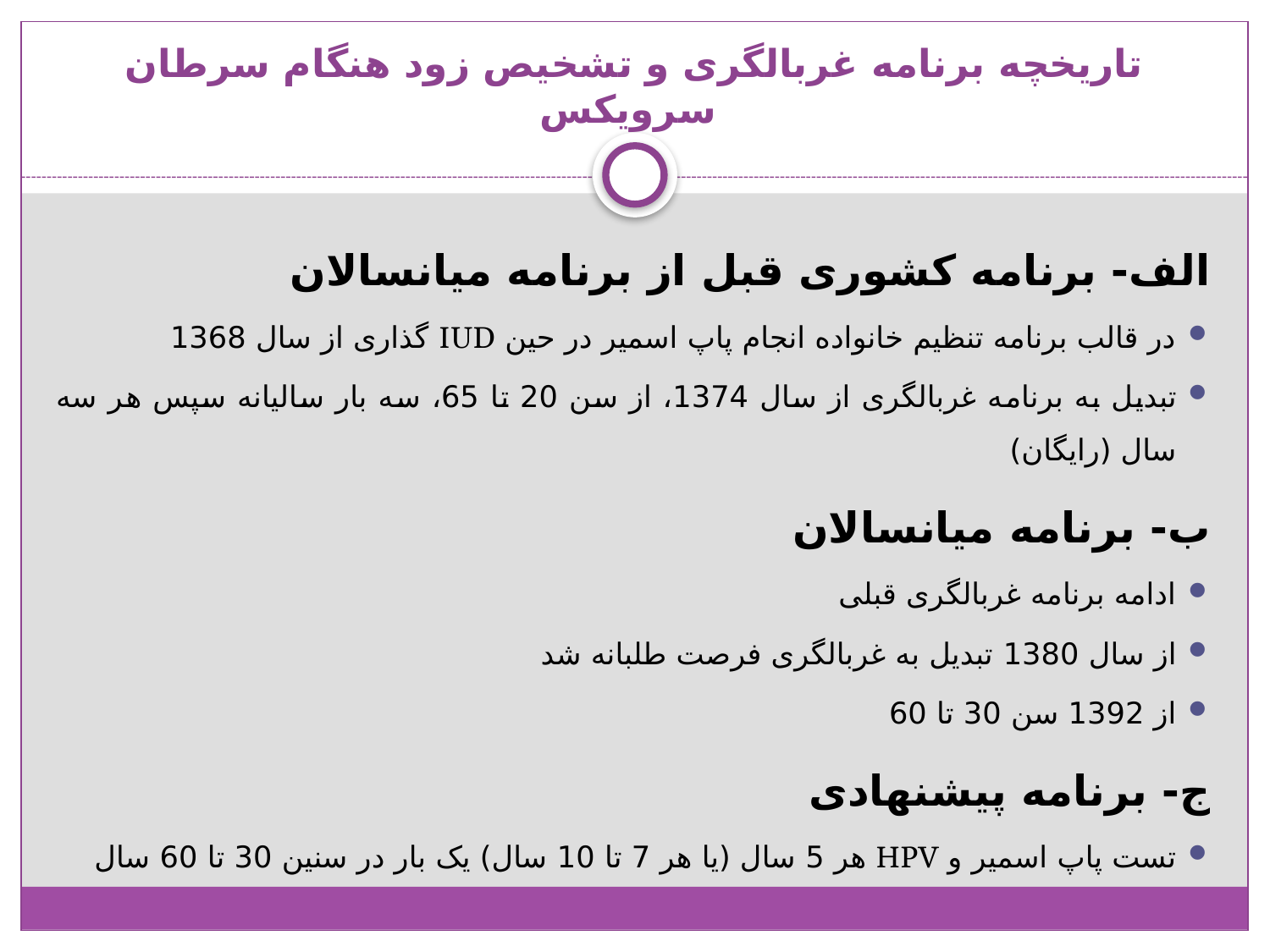

# تاریخچه برنامه غربالگری و تشخیص زود هنگام سرطان سرویکس
الف- برنامه کشوری قبل از برنامه میانسالان
در قالب برنامه تنظیم خانواده انجام پاپ اسمیر در حین IUD گذاری از سال 1368
تبدیل به برنامه غربالگری از سال 1374، از سن 20 تا 65، سه بار سالیانه سپس هر سه سال (رایگان)
ب- برنامه میانسالان
ادامه برنامه غربالگری قبلی
از سال 1380 تبدیل به غربالگری فرصت طلبانه شد
از 1392 سن 30 تا 60
ج- برنامه پیشنهادی
تست پاپ اسمیر و HPV هر 5 سال (یا هر 7 تا 10 سال) یک بار در سنین 30 تا 60 سال